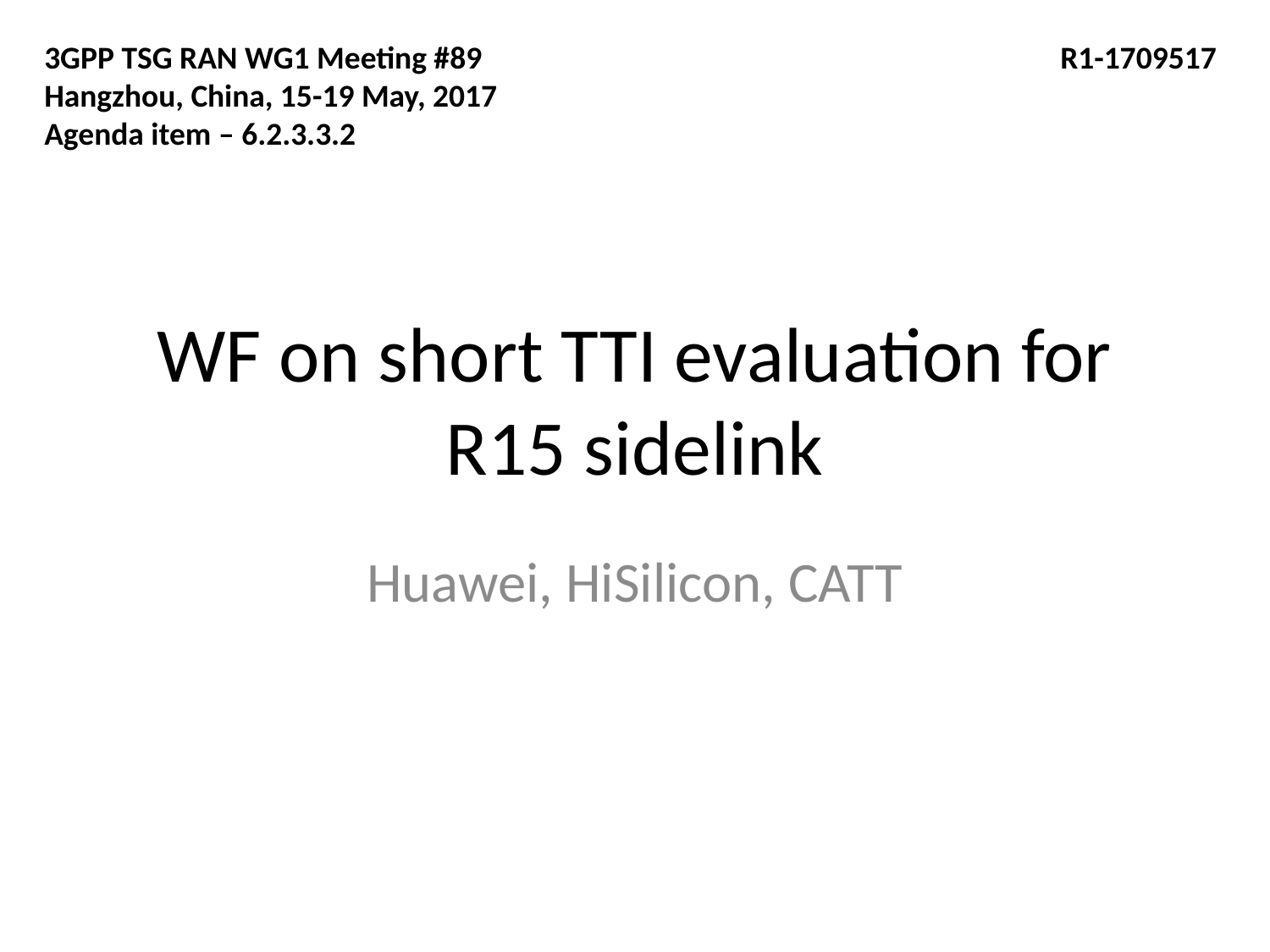

3GPP TSG RAN WG1 Meeting #89					R1-1709517
Hangzhou, China, 15-19 May, 2017
Agenda item – 6.2.3.3.2
# WF on short TTI evaluation for R15 sidelink
Huawei, HiSilicon, CATT